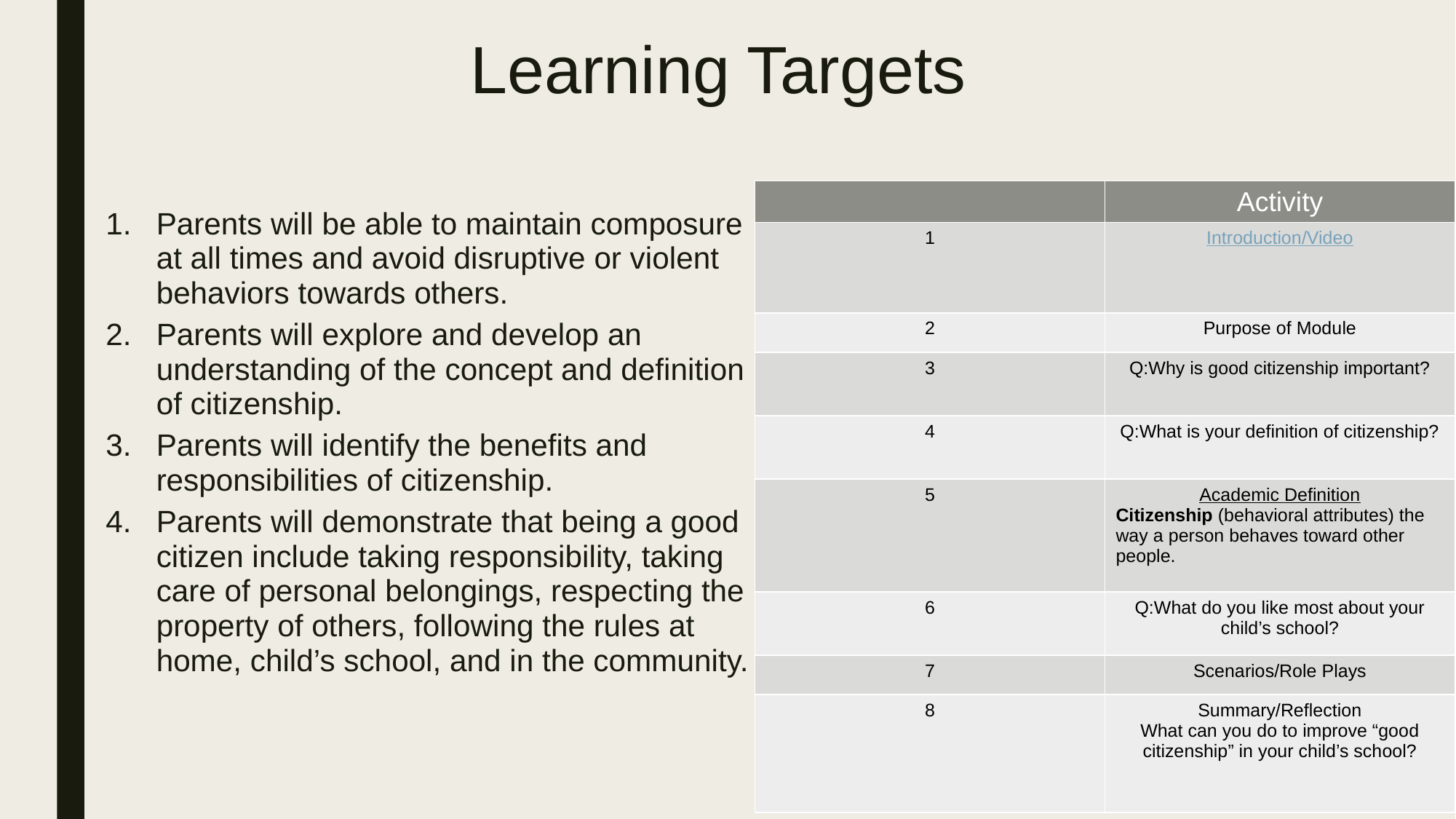

# Learning Targets
|  | Activity |
| --- | --- |
| 1 | Introduction/Video |
| 2 | Purpose of Module |
| 3 | Q:Why is good citizenship important? |
| 4 | Q:What is your definition of citizenship? |
| 5 | Academic Definition Citizenship (behavioral attributes) the way a person behaves toward other people. |
| 6 | Q:What do you like most about your child’s school? |
| 7 | Scenarios/Role Plays |
| 8 | Summary/Reflection What can you do to improve “good citizenship” in your child’s school? |
Parents will be able to maintain composure at all times and avoid disruptive or violent behaviors towards others.
Parents will explore and develop an understanding of the concept and definition of citizenship.
Parents will identify the benefits and responsibilities of citizenship.
Parents will demonstrate that being a good citizen include taking responsibility, taking care of personal belongings, respecting the property of others, following the rules at home, child’s school, and in the community.